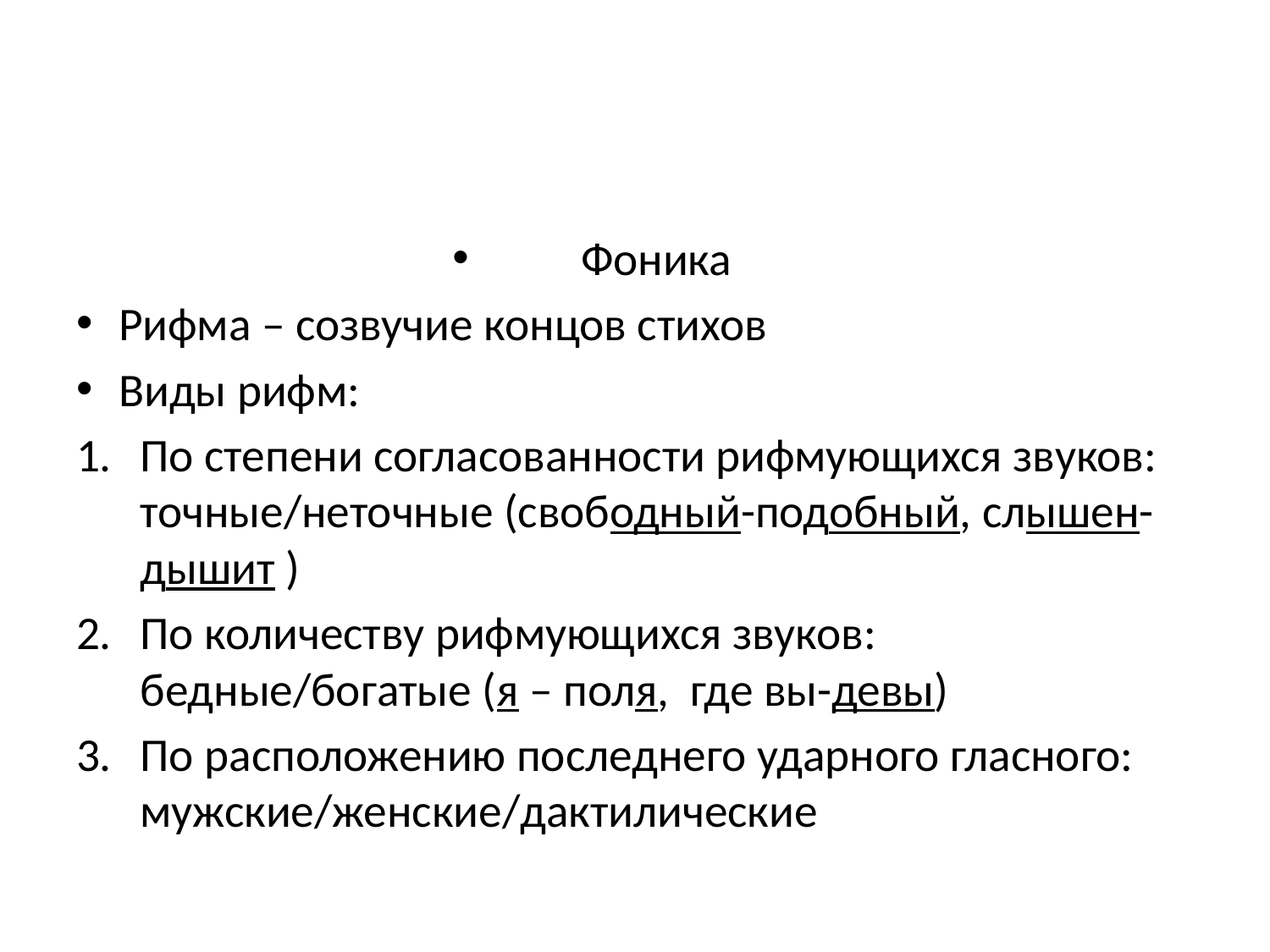

#
Фоника
Рифма – созвучие концов стихов
Виды рифм:
По степени согласованности рифмующихся звуков: точные/неточные (свободный-подобный, слышен-дышит )
По количеству рифмующихся звуков: бедные/богатые (я – поля,  где вы-девы)
По расположению последнего ударного гласного: мужские/женские/дактилические